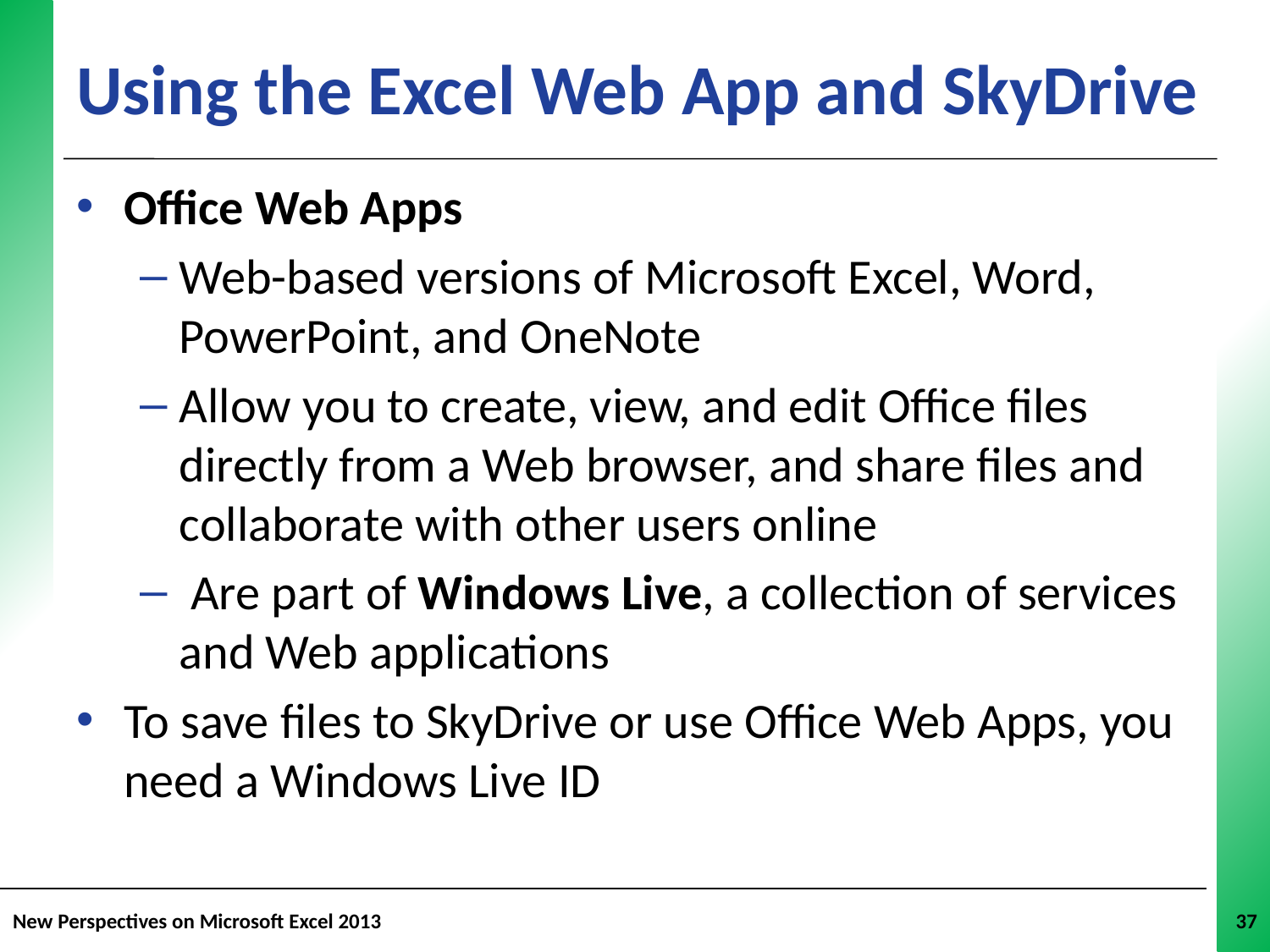

# Using the Excel Web App and SkyDrive
Office Web Apps
Web-based versions of Microsoft Excel, Word, PowerPoint, and OneNote
Allow you to create, view, and edit Office files directly from a Web browser, and share files and collaborate with other users online
 Are part of Windows Live, a collection of services and Web applications
To save files to SkyDrive or use Office Web Apps, you need a Windows Live ID
New Perspectives on Microsoft Excel 2013
37